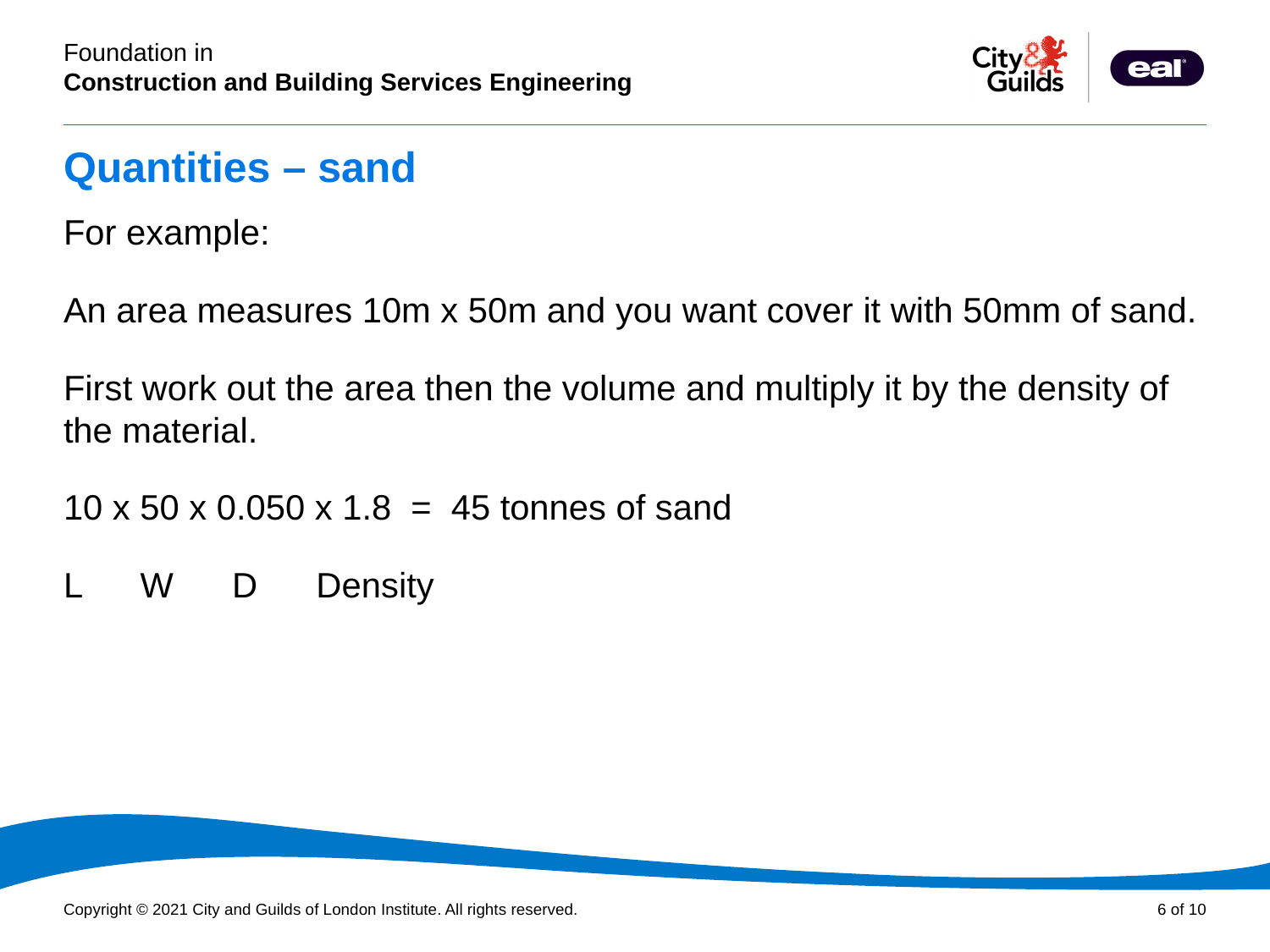

# Quantities – sand
For example:
An area measures 10m x 50m and you want cover it with 50mm of sand.
First work out the area then the volume and multiply it by the density of the material.
10 x 50 x 0.050 x 1.8  =  45 tonnes of sand
L      W      D      Density